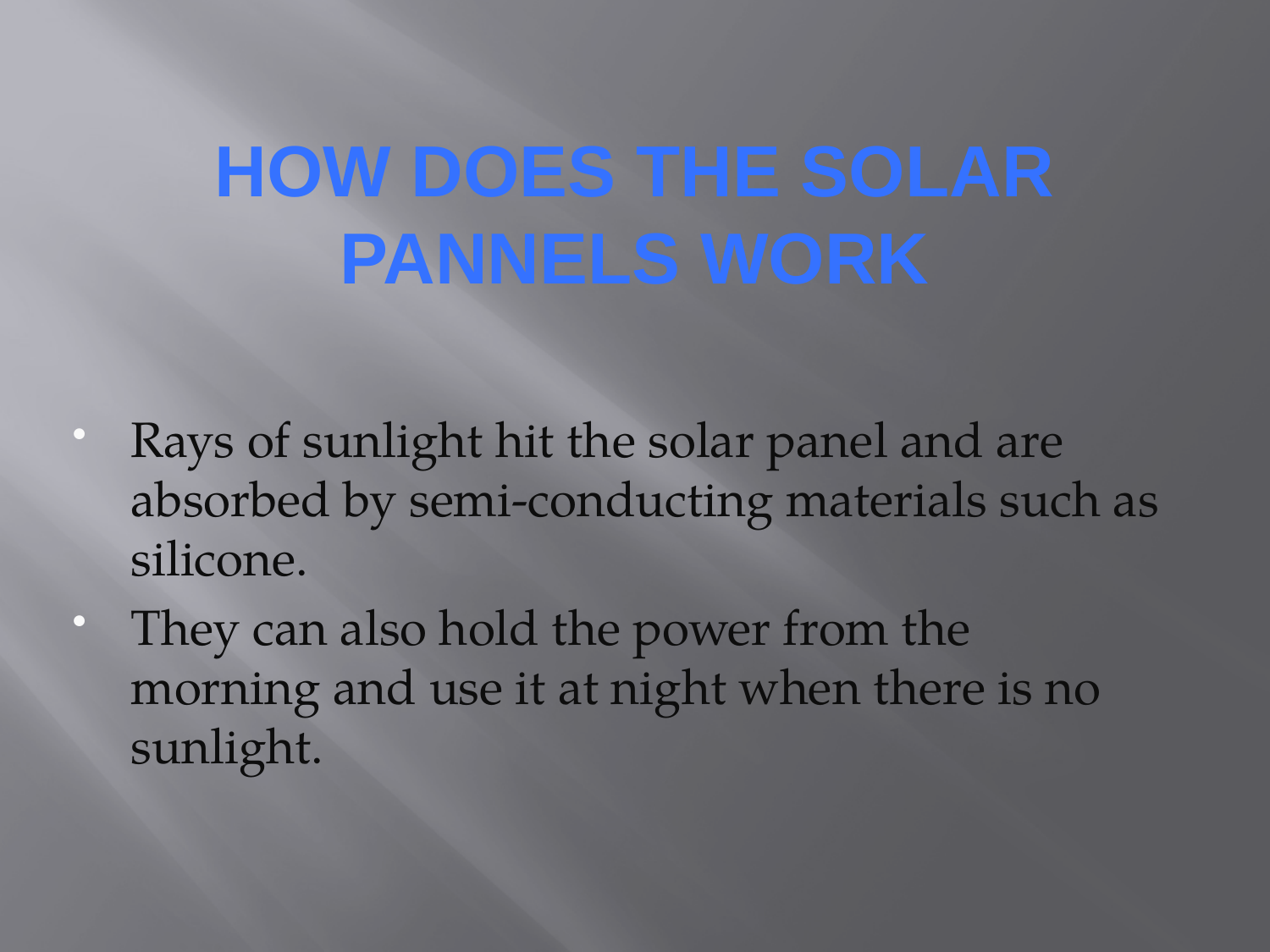

# How does the solar pannels Work
Rays of sunlight hit the solar panel and are absorbed by semi-conducting materials such as silicone.
They can also hold the power from the morning and use it at night when there is no sunlight.